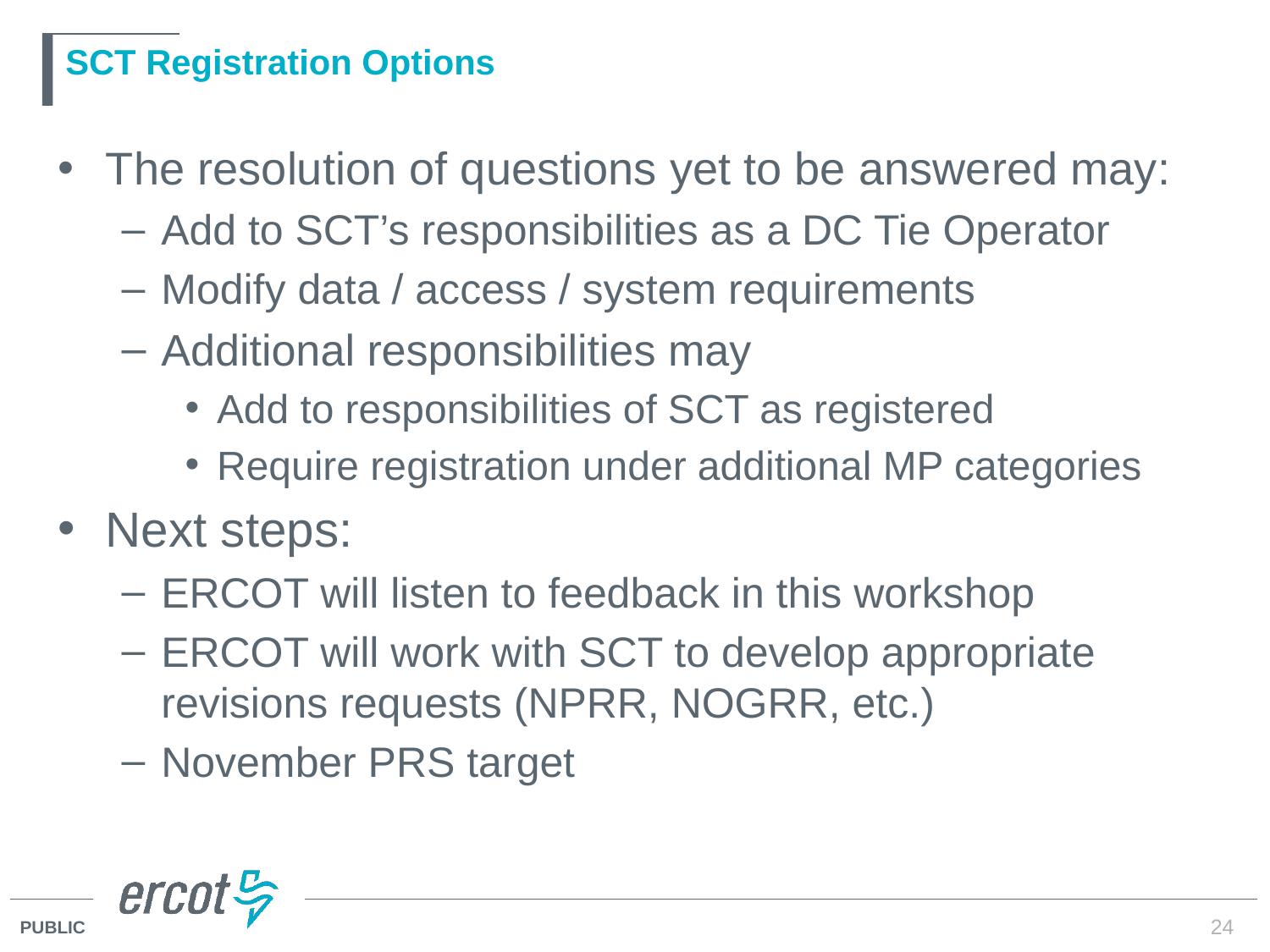

# SCT Registration Options
The resolution of questions yet to be answered may:
Add to SCT’s responsibilities as a DC Tie Operator
Modify data / access / system requirements
Additional responsibilities may
Add to responsibilities of SCT as registered
Require registration under additional MP categories
Next steps:
ERCOT will listen to feedback in this workshop
ERCOT will work with SCT to develop appropriate revisions requests (NPRR, NOGRR, etc.)
November PRS target

24